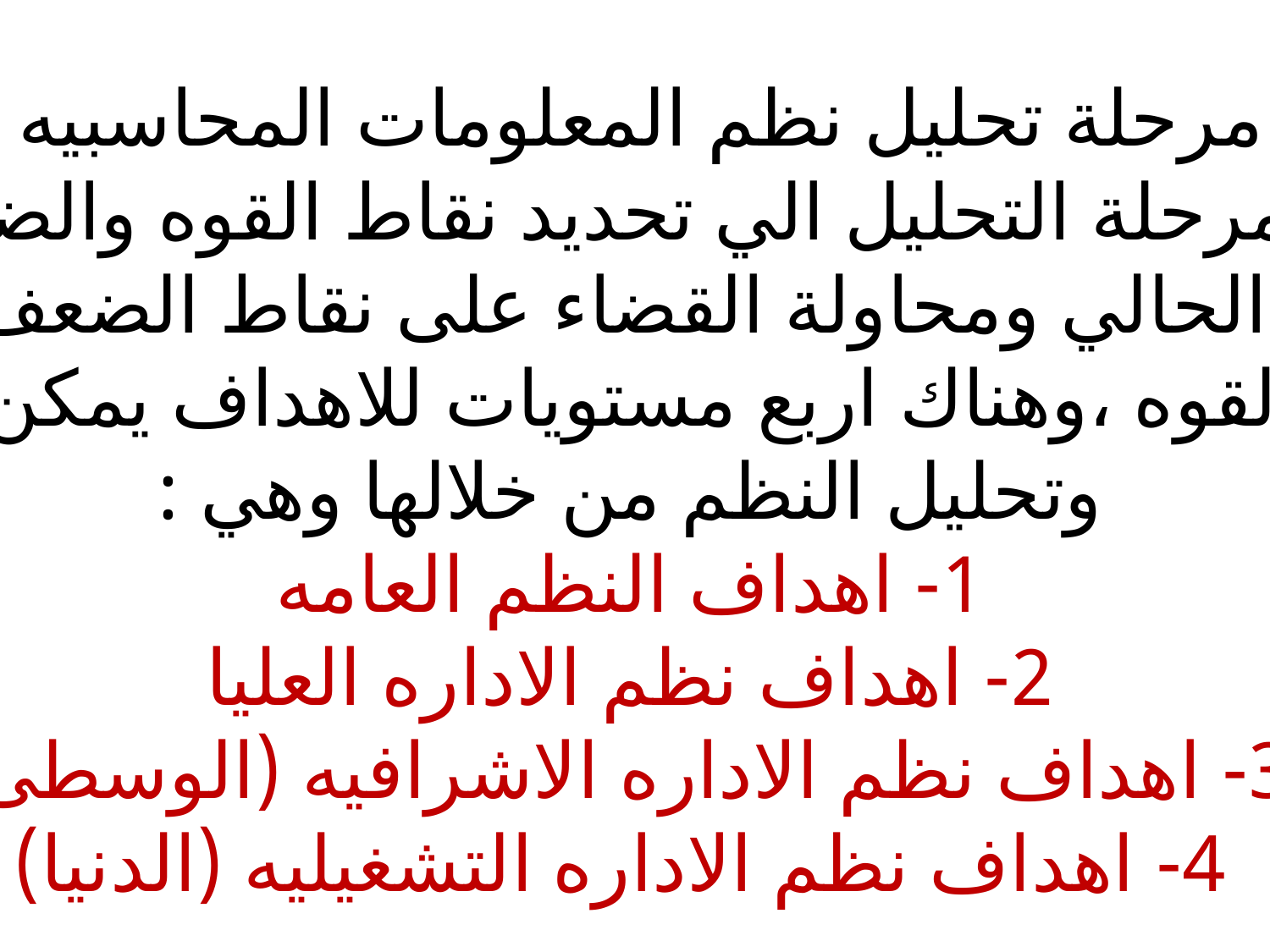

# مرحلة تحليل نظم المعلومات المحاسبيه : تهدف مرحلة التحليل الي تحديد نقاط القوه والضعف في النظام الحالي ومحاولة القضاء على نقاط الضعف وتعزيز نقاط القوه ،وهناك اربع مستويات للاهداف يمكن دراسة وتحليل النظم من خلالها وهي : 1- اهداف النظم العامه 2- اهداف نظم الاداره العليا 3- اهداف نظم الاداره الاشرافيه (الوسطى) 4- اهداف نظم الاداره التشغيليه (الدنيا)